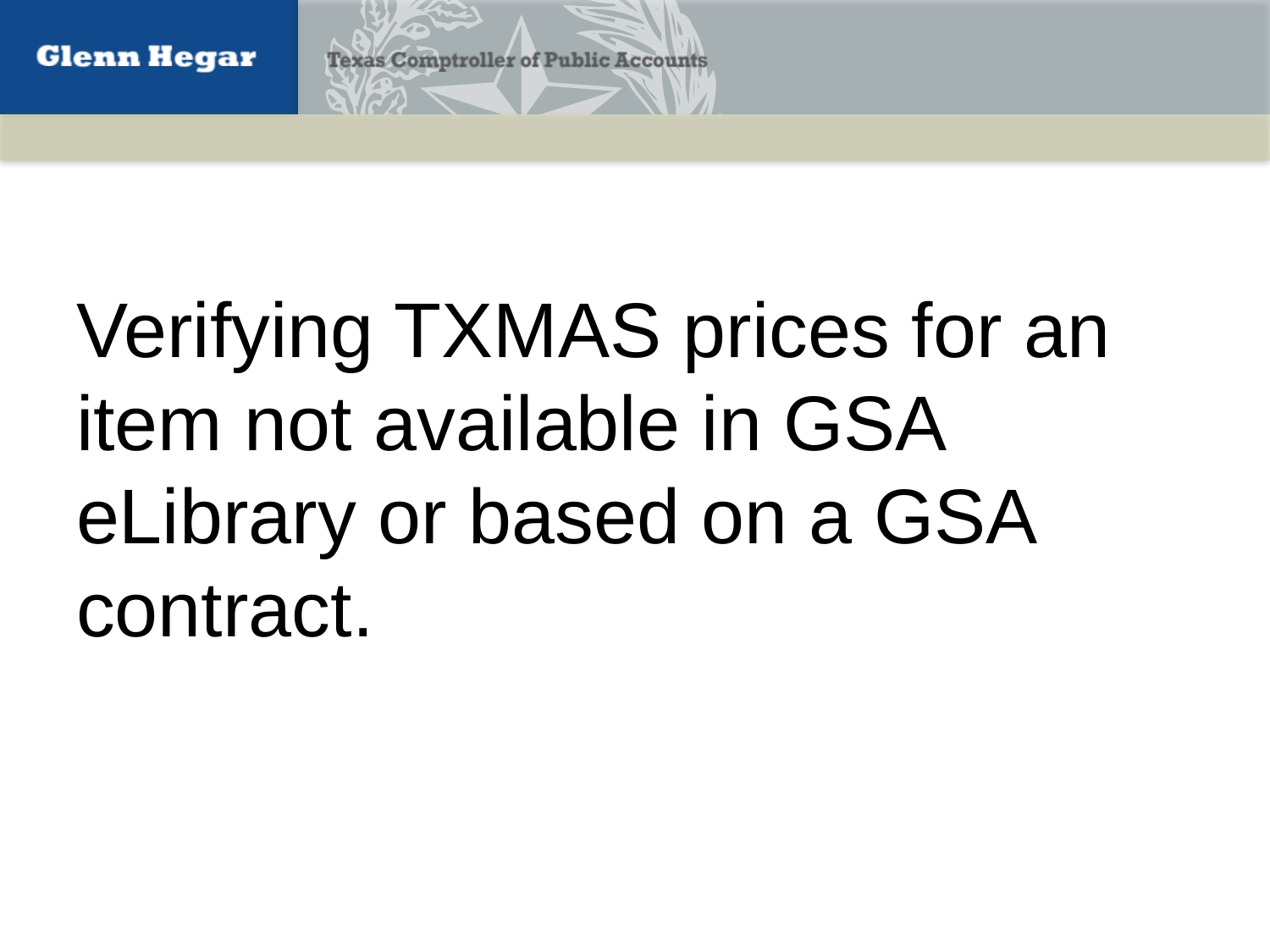

# Verifying TXMAS prices for an item not available in GSA eLibrary or based on a GSA contract.